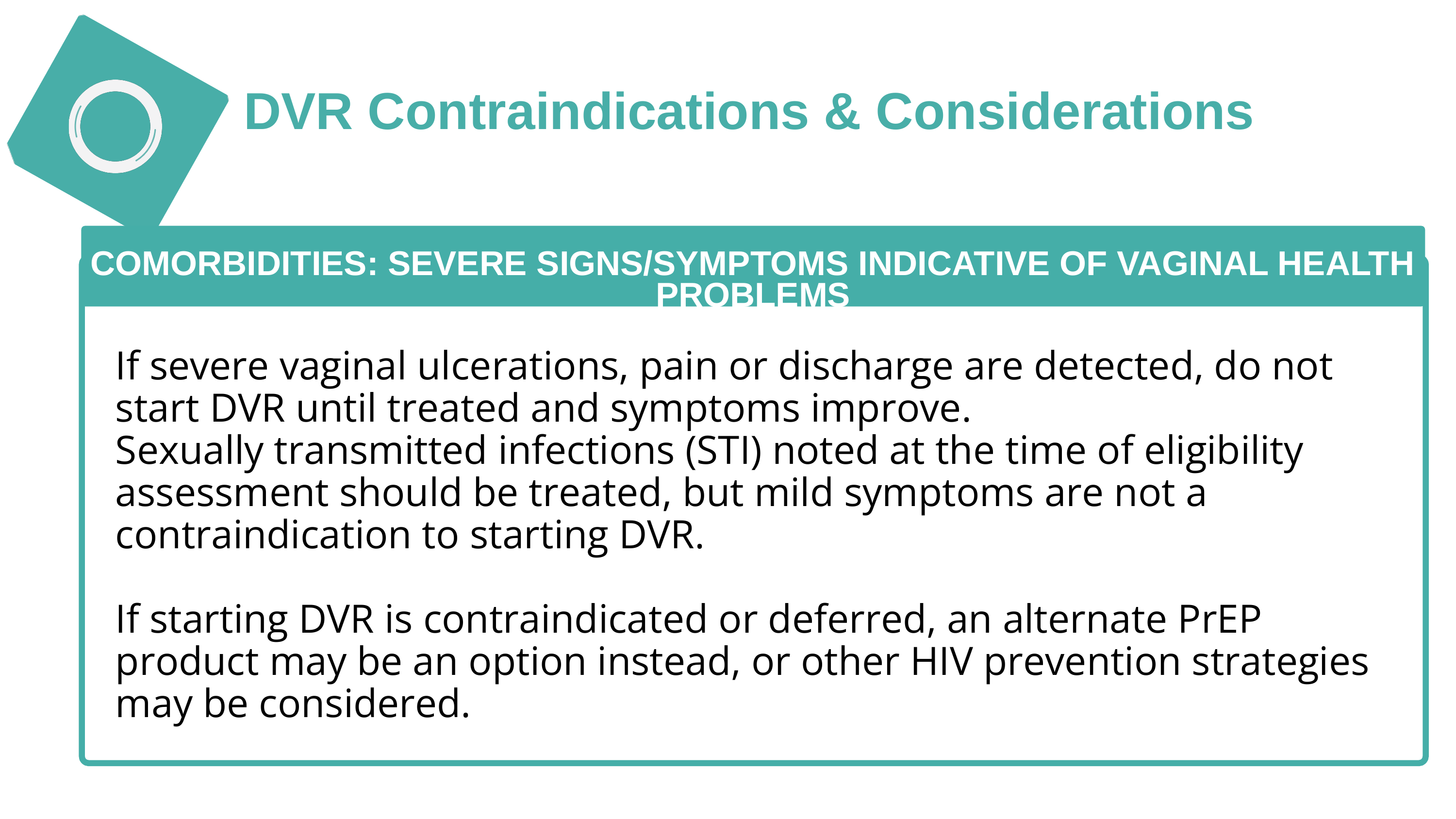

DVR Contraindications & Considerations

COMORBIDITIES: SEVERE SIGNS/SYMPTOMS INDICATIVE OF VAGINAL HEALTH PROBLEMS

If severe vaginal ulcerations, pain or discharge are detected, do not start DVR until treated and symptoms improve.
Sexually transmitted infections (STI) noted at the time of eligibility assessment should be treated, but mild symptoms are not a contraindication to starting DVR.

If starting DVR is contraindicated or deferred, an alternate PrEP product may be an option instead, or other HIV prevention strategies may be considered.